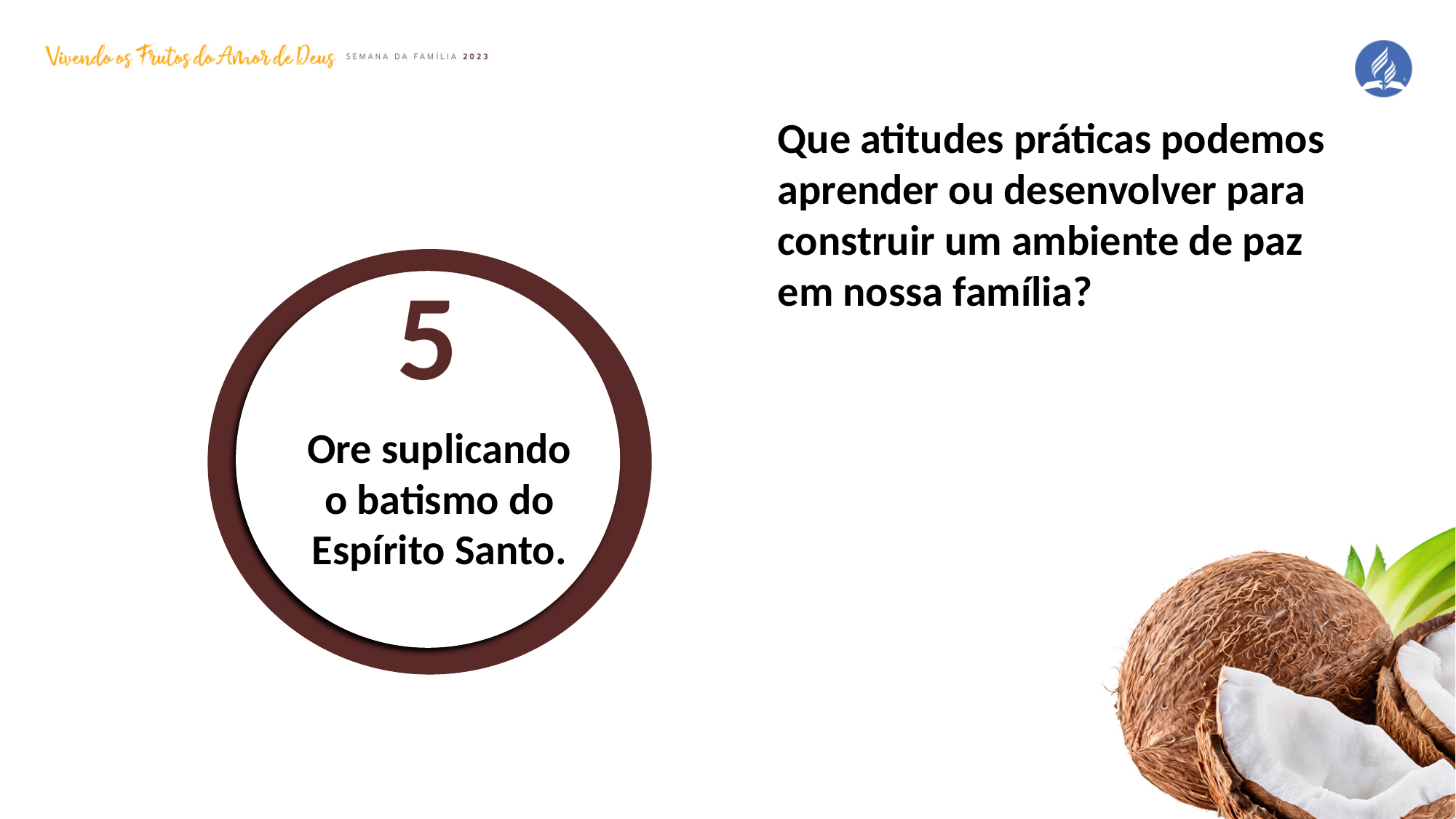

Que atitudes práticas podemos aprender ou desenvolver para construir um ambiente de paz em nossa família?

5
Ore suplicando o batismo do Espírito Santo.